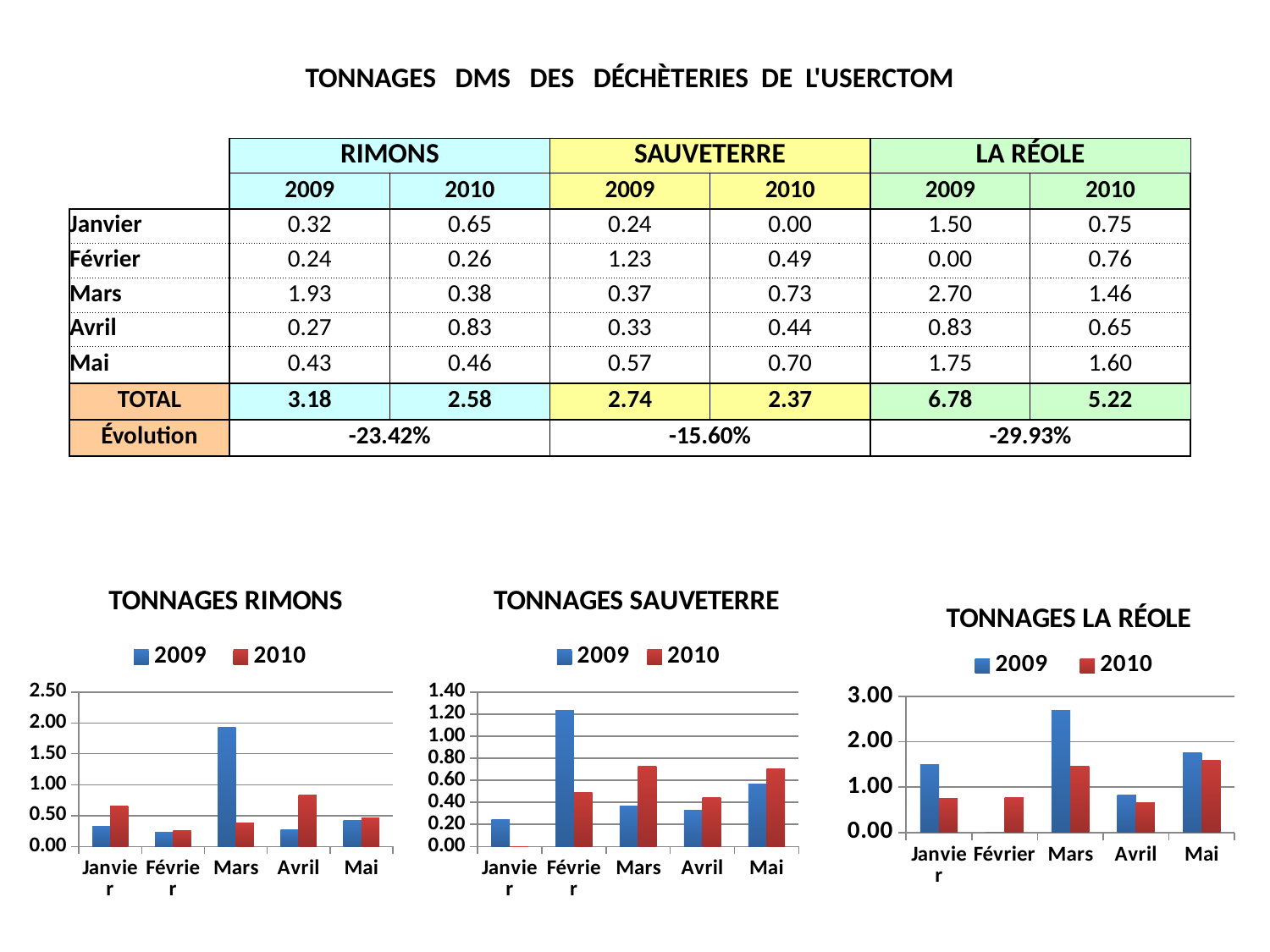

| TONNAGES DMS DES DÉCHÈTERIES DE L'USERCTOM |  |  |  |  |  |  |
| --- | --- | --- | --- | --- | --- | --- |
|  |  |  |  |  |  |  |
|  | RIMONS |  | SAUVETERRE |  | LA RÉOLE |  |
|  | 2009 | 2010 | 2009 | 2010 | 2009 | 2010 |
| Janvier | 0.32 | 0.65 | 0.24 | 0.00 | 1.50 | 0.75 |
| Février | 0.24 | 0.26 | 1.23 | 0.49 | 0.00 | 0.76 |
| Mars | 1.93 | 0.38 | 0.37 | 0.73 | 2.70 | 1.46 |
| Avril | 0.27 | 0.83 | 0.33 | 0.44 | 0.83 | 0.65 |
| Mai | 0.43 | 0.46 | 0.57 | 0.70 | 1.75 | 1.60 |
| TOTAL | 3.18 | 2.58 | 2.74 | 2.37 | 6.78 | 5.22 |
| Évolution | -23.42% |  | -15.60% |  | -29.93% |  |

### Chart

| Category |  |  |
|---|---|---|
| Janvier | 0.3200000000000001 | 0.6500000000000002 |
| Février | 0.23600000000000004 | 0.26 |
| Mars | 1.929 | 0.3800000000000001 |
| Avril | 0.265 | 0.8260000000000002 |
| Mai | 0.42800000000000016 | 0.459 |

### Chart

| Category |  |  |
|---|---|---|
| Janvier | 0.24100000000000005 | 0.0 |
| Février | 1.2309999999999997 | 0.4900000000000001 |
| Mars | 0.36800000000000016 | 0.7300000000000002 |
| Avril | 0.3260000000000001 | 0.442 |
| Mai | 0.569 | 0.7040000000000002 |

### Chart

| Category |  |  |
|---|---|---|
| Janvier | 1.5 | 0.7500000000000002 |
| Février | 0.0 | 0.7600000000000002 |
| Mars | 2.703 | 1.46 |
| Avril | 0.8250000000000002 | 0.6490000000000002 |
| Mai | 1.752 | 1.599 |